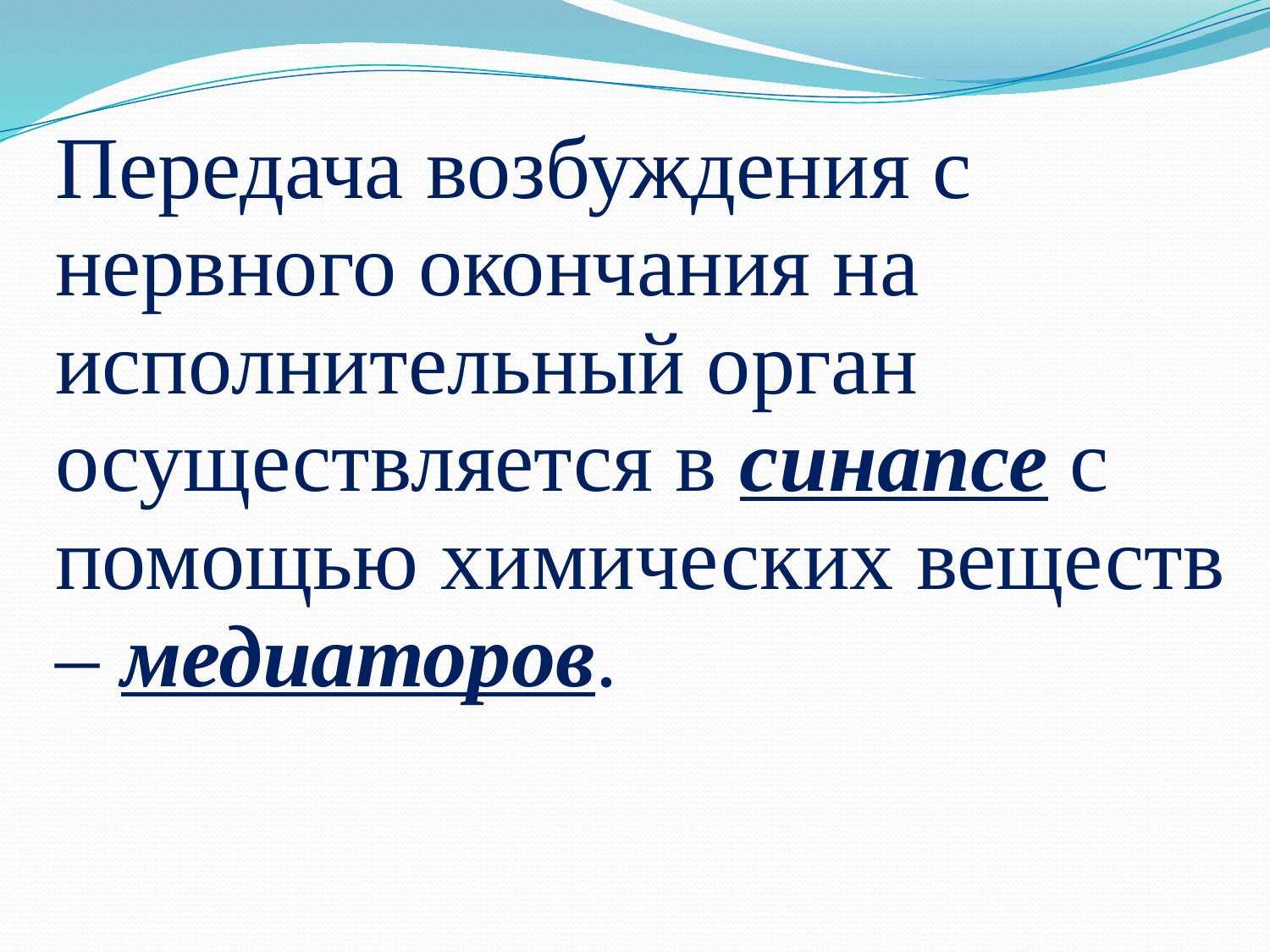

Передача возбуждения с нервного окончания на исполнительный орган осуществляется в синапсе с помощью химических веществ – медиаторов.